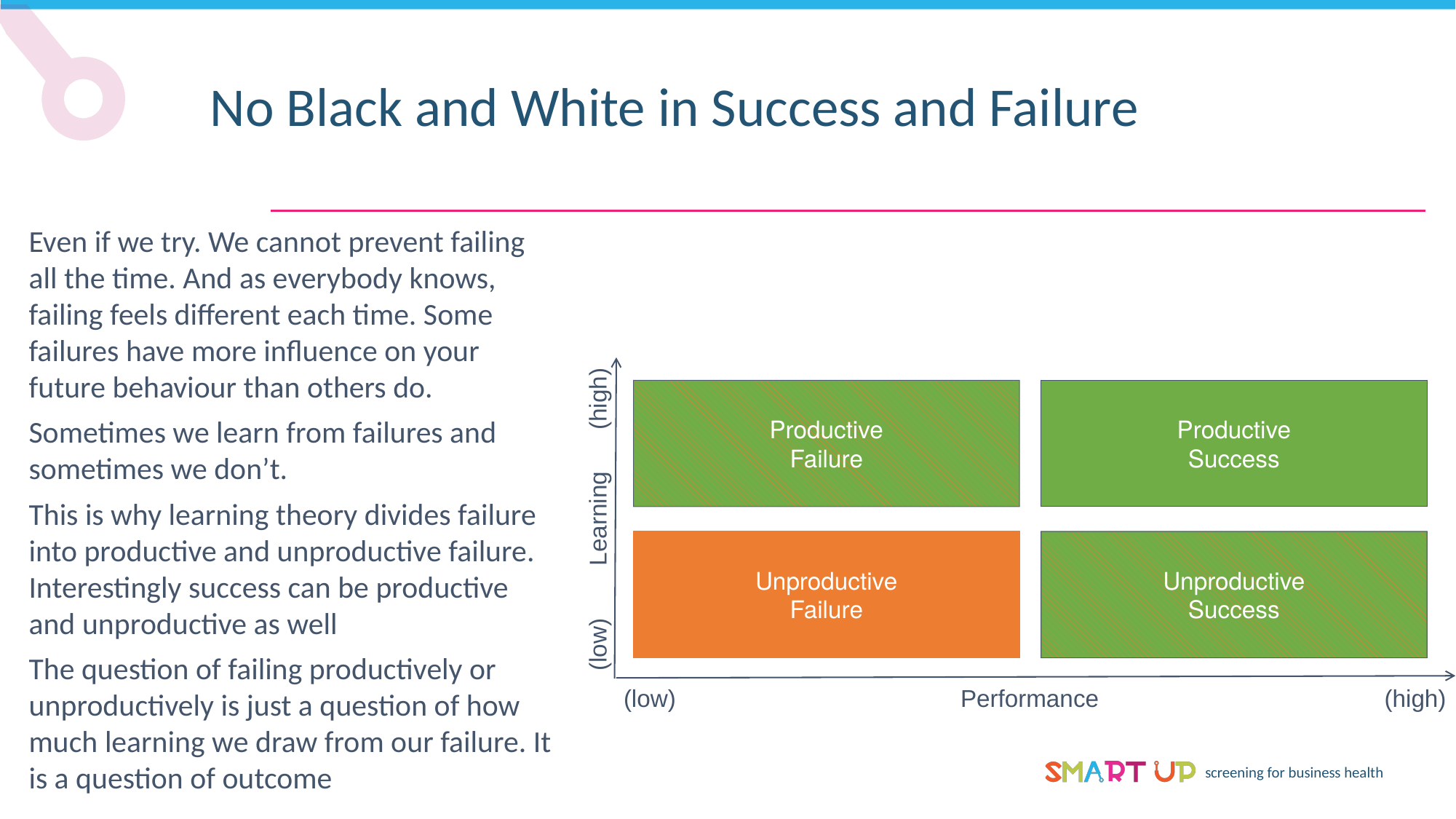

No Black and White in Success and Failure
Even if we try. We cannot prevent failing all the time. And as everybody knows, failing feels different each time. Some failures have more influence on your future behaviour than others do.
Sometimes we learn from failures and sometimes we don’t.
This is why learning theory divides failure into productive and unproductive failure. Interestingly success can be productive and unproductive as well
The question of failing productively or unproductively is just a question of how much learning we draw from our failure. It is a question of outcome
(high)
Productive
Failure
Productive
Success
Unproductive
Failure
Unproductive
Success
Learning
(low)
(low)
Performance
(high)